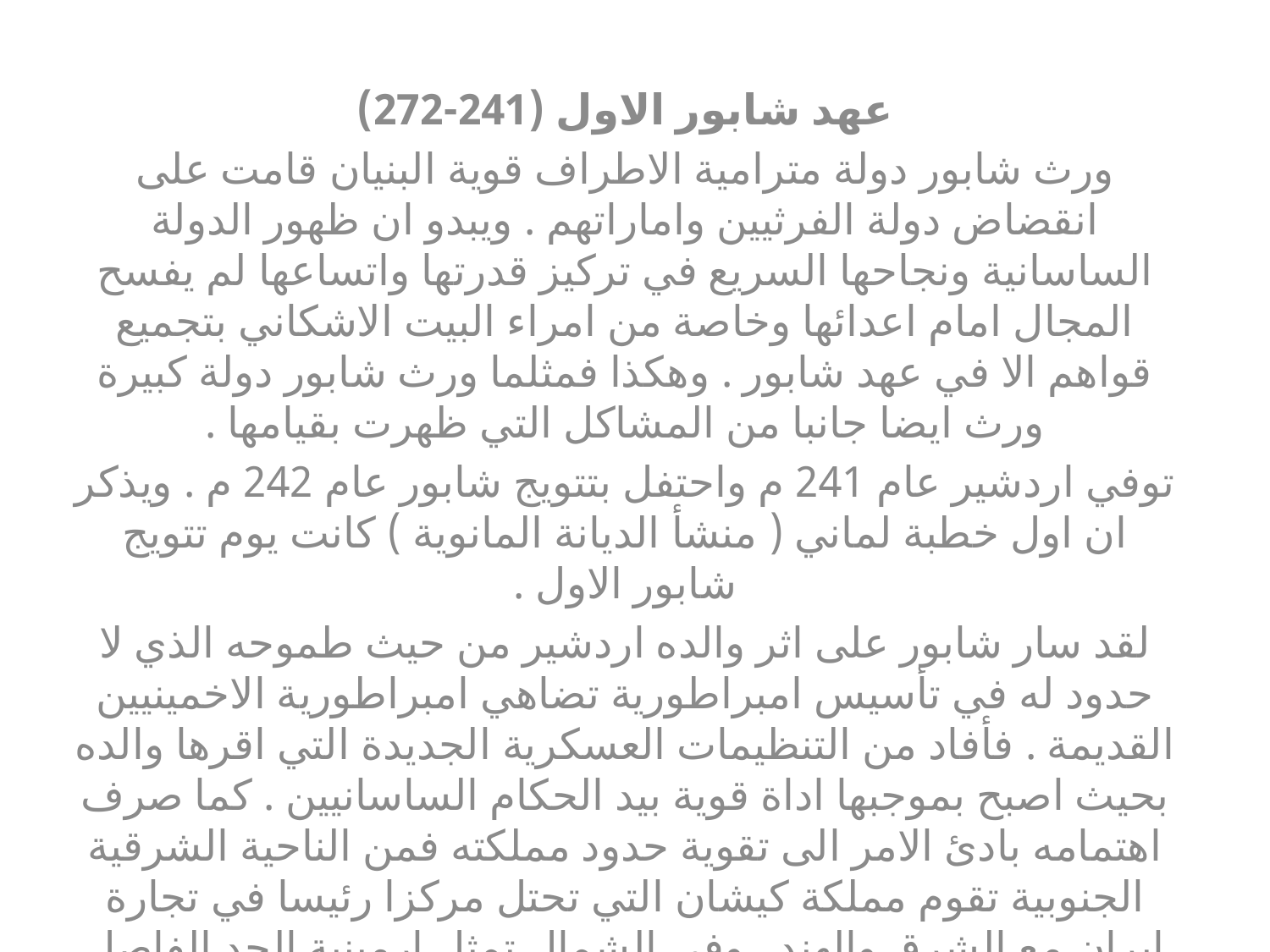

#
عهد شابور الاول (241-272)
ورث شابور دولة مترامية الاطراف قوية البنيان قامت على انقضاض دولة الفرثيين واماراتهم . ويبدو ان ظهور الدولة الساسانية ونجاحها السريع في تركيز قدرتها واتساعها لم يفسح المجال امام اعدائها وخاصة من امراء البيت الاشكاني بتجميع قواهم الا في عهد شابور . وهكذا فمثلما ورث شابور دولة كبيرة ورث ايضا جانبا من المشاكل التي ظهرت بقيامها .
توفي اردشير عام 241 م واحتفل بتتويج شابور عام 242 م . ويذكر ان اول خطبة لماني ( منشأ الديانة المانوية ) كانت يوم تتويج شابور الاول .
لقد سار شابور على اثر والده اردشير من حيث طموحه الذي لا حدود له في تأسيس امبراطورية تضاهي امبراطورية الاخمينيين القديمة . فأفاد من التنظيمات العسكرية الجديدة التي اقرها والده بحيث اصبح بموجبها اداة قوية بيد الحكام الساسانيين . كما صرف اهتمامه بادئ الامر الى تقوية حدود مملكته فمن الناحية الشرقية الجنوبية تقوم مملكة كيشان التي تحتل مركزا رئيسا في تجارة ايران مع الشرق والهند . وفي الشمال تمثل ارمينية الحد الفاصل بين الامبراطوريتين الساسانية والرومانية . وفي الغرب تشكل الامارات العربية ومن اهمها ( الحضر ) خطرا محدقا على الحدود الغربية للدولة وكان الاصطدام بارمينية او الحضر يثير فزع الرومان لانها على حدودهم . وهذا الامر لم يرغب به شابور التورط فيه واعتقد ان تقوية حدوده الجنوبية والشرقية تسهل امامه مهمة التصدي للرومان في حالة تحركهم لذلك كشفت لنا كتابة تذكارية على جدران معبد نار نقش رستم النجاح الاول في خطط شابور العسكرية باجتياحه المدينة يشاور العاصمة الشتوية للملوك الكوشانين وسيطرتهم على وادي الاندس . بعدها واصل زحفه شمالا فعبر جبال هندكوش الفاصل الجنوبي بين ايران وشبه القارة الهندية وسيطر على اقليم بكتريا ، ثم عبر نهر سيحون فسيطر على مدينتي سمر قند وطاشقند .
ومقابل هذه الانتصارات التي احرزها شابور اتخذ لنفسه لقبا ملكيا جديدا في نقوشه ( شاهنشاه ايران وانيران ) اي ملك ملوك ايران وغير ايران ويعكس هذا اللقب الغرور الملكي الذي تميز به شابور والذي ادى به لتجاوز ما حققه والده من اعمال .
وبعد مرور خمس عشر سنة على اتفاقية السلم بين روما والساسانيين تجددت الحرب بينهما فنجح سابور من اجتياز العديد من المدن السورية بما فيها انطاكية التي كانت من امهات المدن السورية في ذلك العهد . وفي معركة طاحنة كبرى بالقرب من ( الرها ) ( اورفه الحالية ) سقط فاليرسان الامبراطور الروماني ومعه حوالي سبعون الف من جنده وضباطه اسرى بيد شابور ، عام 260 م فسكنهم مدينة جند سابور الامبراطور وفرض عليهم بناء سد عظيم على نهر الكارون ولايزال قائما الى يومنا هذا ويعرف بسد الامبراطور . وقد خلد شابور انتصاره هذا على فاليرسان في نقش كبير هو نقش رستم . الذي يعد من المنحوتات المهمة التي بقيت من ايام الساسانيين ومن الجدير بالذكر هنا ان نشير الى ان تلك المدينة التي كانت تقع في الاطراف الشمالية لبادية الشام والتي تعرف باسم تدمر التي كانت المصادر اليونانية والرومانية تسميها ( Palmyra ) .
لقي سابور الهزيمة بعد وقت قصير من اسر فاليريان وذلك على يد العرب التدمريين . فقد استخف الملك باذينة الحاكم العربي لمدينة تدمر . ففي اثناء عودة شابور الى بلاده بعد اجتياح سوريا وكبادوكية. جمع اذينة الى قواته الفرق الرومانية ثم هاجم الجيش الايراني فاضطر هذا الى الارتداد الى ماوراء نهر الفرات بعد ان مني بهزيمة فادحة . فاستولى اذينه على الكرخ ونصيين ، وامتد سلطانه الى الشام ومعظم الاقاليم الرومانية في اسيا الغربية واصبح شبه وال مستقل عن روما وقد خلع عليه الامبراطور جالينوس لقب امبراطور .
وقد استمر الايرانيون يحاربون تدمر بغير جدوى حتى سنة 765 م . فلما قتل اذينة استولت ارملته الزباء على تقاليد الحكم وصية على ابنها وهب اللات . وقد اراد وهب ان يستقل نهائيا عن الامبراطورية الرومانية . ولكن ما ان استرجعت روما انفاسها اثر الضربة التي وجهت اليها من قبل الساسانيين حتى عملوا على وضع حد لنهاية الزباء ومدينة تدمر . فسار الامبراطور اوراين بجيش قوي الى تدمر فاستولى على المدينة وخربت بعد دفاع مجيد نظمته الزباء ثم وقعت اسيرة بيد الرومان سنة 272 م . وهكذا خسر الرومان بالقضاء على تدمر حليفا قويا ودولة حدودية مهمة كانت تقف بوجه اعدائهم الساسانيين .
ومثلما كانت نهاية تدمر على ايدي الرومان ، شهدت امارة عربية اخرى نفس المصير على ايدي الفرس في عهد شابور الاول وهي امارة الحضر .
توفي شابور عام 272 م بعد حكم طويل ملئ بالاحداث الجسيمة حتى شهرته وكثرة لوجه نشاطه غطت على احداث حكم ولديه وريثي العرش بعده هرمزد الاول ( 272 – 272 ) وبهرام الاول ( 273 – 274 ) .
وبختصار يمكن القول أخلد اردشير إلى الراحة في أواخر أيامه، ونقل العرش إلى ابنه (شابور الاول)، ليتولى الحكم في عهد أبيه سنة 241م، وتذكر المصادر أنه كان واحداً من بين أشهر ملوك الدولة الساسانية، فقد سار على نهج والده في تكوين إمبراطورية تضاهي الإمبراطورية الاخمينية، فاستفاد من التنظيمات العسكرية التي اقرها والده، بحيث أصبح الجيش بموجبها أداة قوية بيد الحكام الساسانيين.
جه اهتمامه في بداية الأمر إلى تقوية حدود دولته، فمن جهة الجنوب كانت تقوم مملكة كوشان()، التي تحتل مركزاً تجارياً رئيساً في تجارة إيران مع الشرق والهند، ومن جهة الشرق كان الاسكيثيون، ومن جهة الشمال كانت أرمينيا التي تمثل الحد الفاصل بين الإمبراطوريتين الساسانية والرومانية، وفي الغرب كانت مملكة الحضر العربية تشكل خطراً محدقاً على الحدود الغربية للدولة الساسانية، بصفتها مملكة حاجزة بين الساسانيين والرومان.
وتشير الكتابات التذكارية في نقش رستم() أن النجاح العسكري الاول الذي حققه سابور كان في استيلائه على مدينة بيشاور العاصمة الشتوية للملوك الكوشانيين، بعدها واصل زحفه شمالاً فعبر جبال هندوكش الحد الجنوبي الفاصل بين إيران وشبه القارة الهندية وسيطر على إقليم باكتريا (أفغانستان)، ثم عبر نهر سيحون وسيطر على مدينتي سمرقند وطاشقند.
وبعد أن استتبت الأوضاع السياسية في الأقسام الجنوبية والشرقية وجه سابور اهتمامه إلى ناحية الغرب فقضى على مملكة الحضر سنة 241م، والتي كانت تمثل عائقاً أمام تقدمه في إقليم الجزيرة الفراتية ومراكز النفوذ الروماني في سوريا، ثم توغل في عاصمة سوريا (انطاكيا أو انتيوخيا) سنة 241م، إلا أن الإمبراطور الروماني غودريان الثالث اجبره على التراجع عنها سنة 242م وواصل ذلك الإمبراطور عبوره لنهر دجلة وحاصر العاصمة طيسفون، إلا أنه وفي أثناء حصاره لها تمرد عليه جنوده وقتلوه، واختاروا قائد حرسه (فيليب العربي) ليكون خلفاً له. فعقد هذا مع الملك الساساني سابور الاول سنة 244م معاهدة صلح تنازل بموجبها عن حقوق الرومان في أرمينيا، كما التزم بدفع غرامة حربية كبيرة.
وبعد أربعة عشر عاماً على اتفاقية السلام بين الطرفين، أي في سنة 258م تجددت الحرب ثانية مع الرومان، وكان السبب الرئيس في تجددها أن ملك أرمينيا تيرداد الثالث طلب من الإمبراطور فالريان مساعدته في المطالبة بعرش أرمينيا، وطبيعي أن يوافق الإمبراطور فالريان على طلبه، إذ وجد في ذلك فرصة مناسبة لرد الاهانة التي أصابت الرومان من جراء معاهدة سنة 244م، فامتنع عن دفع الغرامة الحربية التي تعهد الإمبراطور السابق فيليب العربي بدفعها إلى الساسانيين، وهذا يعني انه نقض المعاهدة واستعد للحرب، وبالمقابل اتخذ الملك سابور الاول من ذلك الرفض سبباً لإعلان الحرب، فأجتاح بجيشه سنة 258م سوريا واستولى على العديد من مدنها ولا سيما أنطاكيا، مما دفع الإمبراطور فالريان إلى قيادة جيشه بنفسه لاستعادة ما تم الاستيلاء عليه. وفي مدينة الرها دارت معركة عنيفة بين الطرفين سنة 260م سميت بـ (معركة الرها)، وقع فيها الإمبراطور فالريان ومعه حوالي سبعين ألف من جنوده وضباطه أسرى بيد الملك سابور الاول، حيث أسكنهم في مدينة جنديسابور، وهي من مدن خوزستان (الاحواز)، ومعنى أسمها (عسكر سابور).
وقد خلد الملك سابور الاول انتصاره على الإمبراطور فالريان في عدد من النقوش أهمها نقش رستم، ونقش مدينة سابور، ففي نقش رستم يظهر الملك سابور فوق جواده ممسكاً بيده اليسرى قبضة سيفه، وباسطاً يده اليمنى نحو الإمبراطور فالريان الذي جثا أمامه وقد أثنى ساقه اليمنى واسند اليسرى إلى الأرض، ومد ذراعيه نحو الملك سابور الاول يلتمس عفوه، أما في نقش مدينة سابور فيظهر فيه الملك سابور ممتطياً جواده وتحت أقدام الجواد شخص ملقى على الأرض وأمامه الإمبراطور فالريان راكعاً.
وتبالغ بعض المصادر في سوء معاملة الملك سابور الاول للإمبراطور فالريان فتذكر أن الملك سابور الاول اجبره على خدمته وقيده بالسلاسل وكان يتخذ منه مصعداً يضع عليه قدمه عندما يريد ركوب جواده، ولم يكتف سابور بذلك بل أنه أمر بعد أن مات فالريان بسلخ جلده وحشوه بالقش واحتفظ به في أحد المعابد الزرادشتية كرمز للنصر، وتنكر بعض المصادر سوء المعاملة تلك، وتذكر أن الإمبراطور فالريان ظل أسير حربٍ، وان الملك سابور الاول كان يصطحبه معه ويستشيره في بعض أموره، وطلب منه مقابل إطلاق سراحه أن يقوم وجنوده ببناء جسر وسد كبير على نهر الكارون في مدينة تستر، وبعد أن أكمل بناء هذا السد الذي عرف بـ (بند قيصر)، أي سد الإمبراطور، عاد إلى بلاده، إلا أن اغلب المصادر تؤكد إن الإمبراطور مات في أسره سنة 267م .
وبعد معركة الرها استولى سابور الاول على إنطاكيا بسهولة ثم توغل في أواسط آسيا الصغرى (كبدوكيا) واستولى على عاصمتها قيصرية، عاد بعدها إلى بلاده محملاً بالغنائم الكبيرة من خزائن الممتلكات الرومانية.
  وبالتأكيد أن هذه الانتصارات زادت غرور الملك سابور الاول وإعجابه بنفسه فاتخذ في نقوشه لقب (شاهنشاه إيران وانيران)، أي ملك إيران وغير إيران وهو لقب يدل على غروره وطموحه في التوسع والسيطرة ويعني أنه ملك العالم جميعاً.
واخيرا نصب عظماء المملكة شابور الثاني بن هرمزد ملكا على ايران وكان لا يزال طفلا صغيرا وقد حكم شابور الثاني سبعين سنة متواصلة ( 309 – 310 – 379 م ) وكانت امه قد حكمت بمساعدة العظماء حين كان شابور قاصرا .
ومن الجدير بالذكر ان الفترة التاريخية التي اعقبت وفاة شابور الاول عام 272 م قد اتسمت بالضعف السياسي وتدهور الاوضاع العامة وفقدان الدولة بعض اجزائها وممتلكاتها بسبب ضعف الملوك الذي حكموا في تلك الفترة ويمكن اعتبارها فترة الضعف الاولى في تاريخ ايران السياسي .

() - مملكة كوشان: مملكة هندية ظهرت في القرن الاول الميلادي، مركزها الأقسام الشمالية لشبه القارة الهندية في حدود حوض نهر السند، كانت لها صلات تجارية واسعة مع الصين والرومان، وكانت من أقوى المراكز على الحدود الجنوبية للدولة الساسانية، وكانت نهايتها على يد الملك سابور الثاني (310- 379م).

() - نقش رستم: رسومات حُفرت في الواجهات الصخرية للجبل الذي يسمى في الوقت الحاضر (حسين كوة)، وموقعه إلى الغرب من مدينة اصطخر بمسافة 3كم.